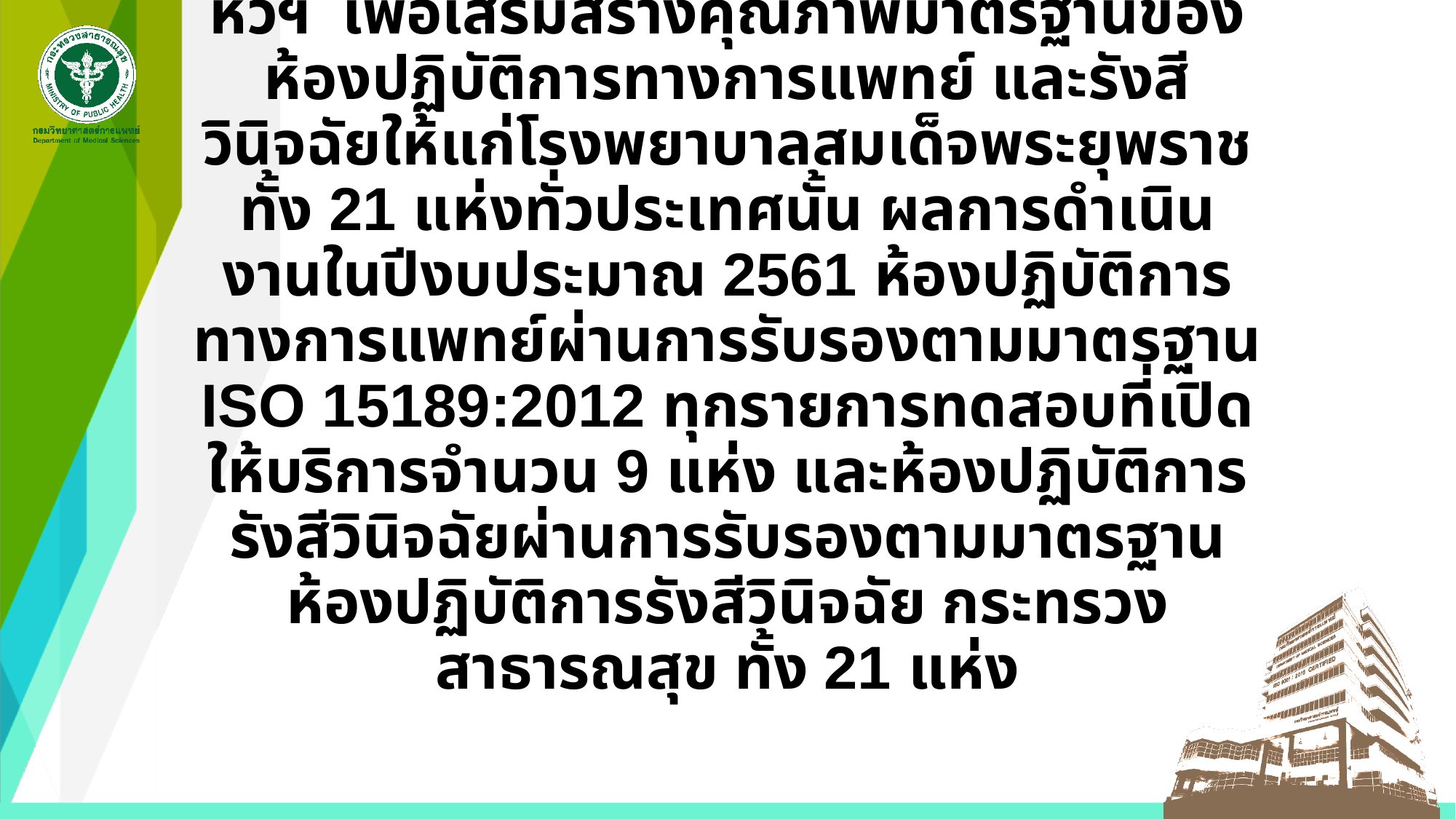

# ปีงบประมาณ 2561 ศูนย์วิทยาศาสตร์การแพทย์  ได้จัดทำโครงการบูรณาการเพื่อเฉลิมพระเกียรติ ถวายแด่สมเด็จพระเจ้าอยู่หัวฯ  เพื่อเสริมสร้างคุณภาพมาตรฐานของห้องปฏิบัติการทางการแพทย์ และรังสีวินิจฉัยให้แก่โรงพยาบาลสมเด็จพระยุพราชทั้ง 21 แห่งทั่วประเทศนั้น ผลการดำเนินงานในปีงบประมาณ 2561 ห้องปฏิบัติการทางการแพทย์ผ่านการรับรองตามมาตรฐาน ISO 15189:2012 ทุกรายการทดสอบที่เปิดให้บริการจำนวน 9 แห่ง และห้องปฏิบัติการรังสีวินิจฉัยผ่านการรับรองตามมาตรฐานห้องปฏิบัติการรังสีวินิจฉัย กระทรวงสาธารณสุข ทั้ง 21 แห่ง